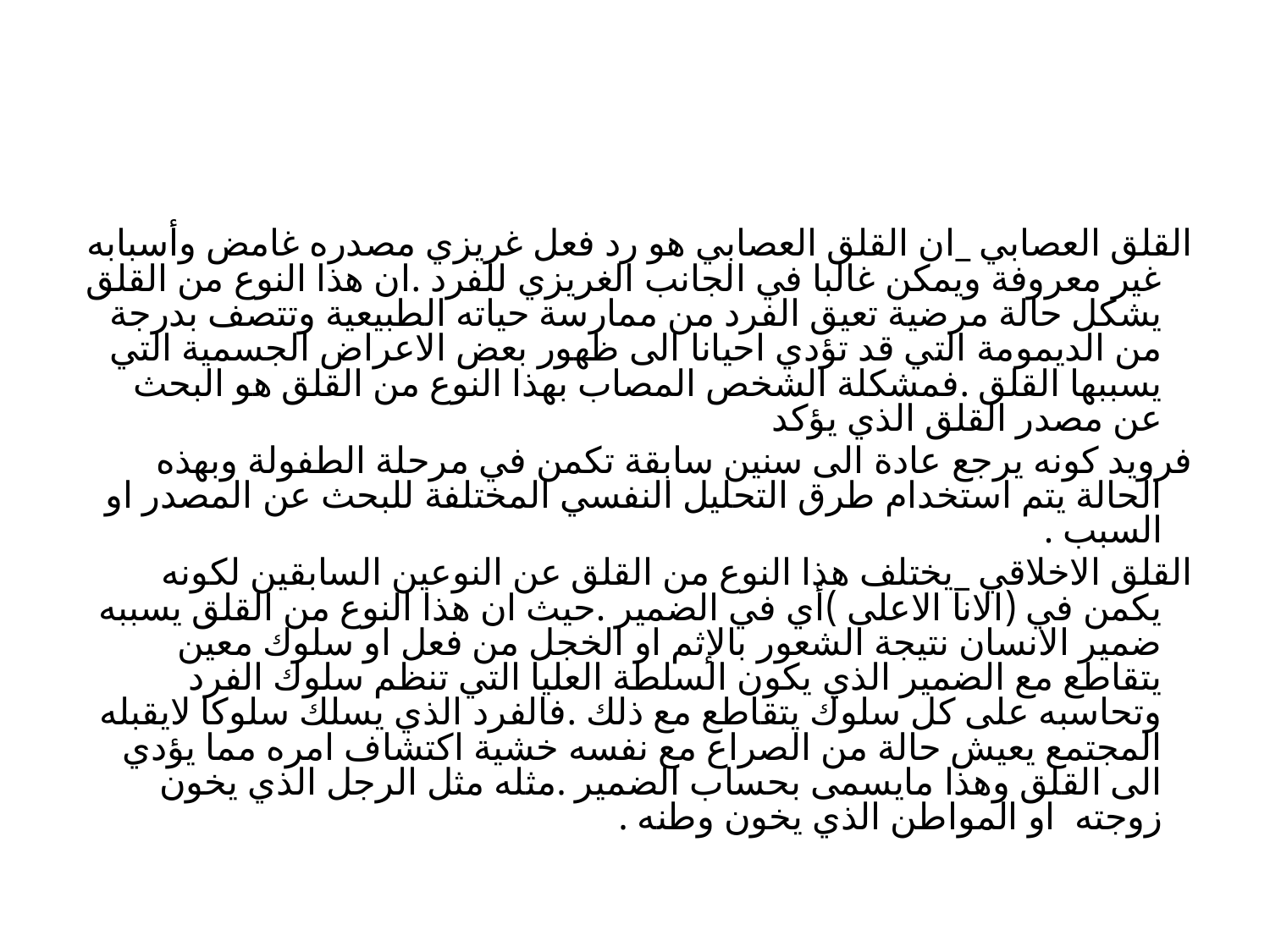

#
القلق العصابي _ان القلق العصابي هو رد فعل غريزي مصدره غامض وأسبابه غير معروفة ويمكن غالبا في الجانب الغريزي للفرد .ان هذا النوع من القلق يشكل حالة مرضية تعيق الفرد من ممارسة حياته الطبيعية وتتصف بدرجة من الديمومة التي قد تؤدي احيانا الى ظهور بعض الاعراض الجسمية التي يسببها القلق .فمشكلة الشخص المصاب بهذا النوع من القلق هو البحث عن مصدر القلق الذي يؤكد
فرويد كونه يرجع عادة الى سنين سابقة تكمن في مرحلة الطفولة وبهذه الحالة يتم استخدام طرق التحليل النفسي المختلفة للبحث عن المصدر او السبب .
القلق الاخلاقي _يختلف هذا النوع من القلق عن النوعين السابقين لكونه يكمن في (الانا الاعلى )أي في الضمير .حيث ان هذا النوع من القلق يسببه ضمير الانسان نتيجة الشعور بالإثم او الخجل من فعل او سلوك معين يتقاطع مع الضمير الذي يكون السلطة العليا التي تنظم سلوك الفرد وتحاسبه على كل سلوك يتقاطع مع ذلك .فالفرد الذي يسلك سلوكا لايقبله المجتمع يعيش حالة من الصراع مع نفسه خشية اكتشاف امره مما يؤدي الى القلق وهذا مايسمى بحساب الضمير .مثله مثل الرجل الذي يخون زوجته  او المواطن الذي يخون وطنه .